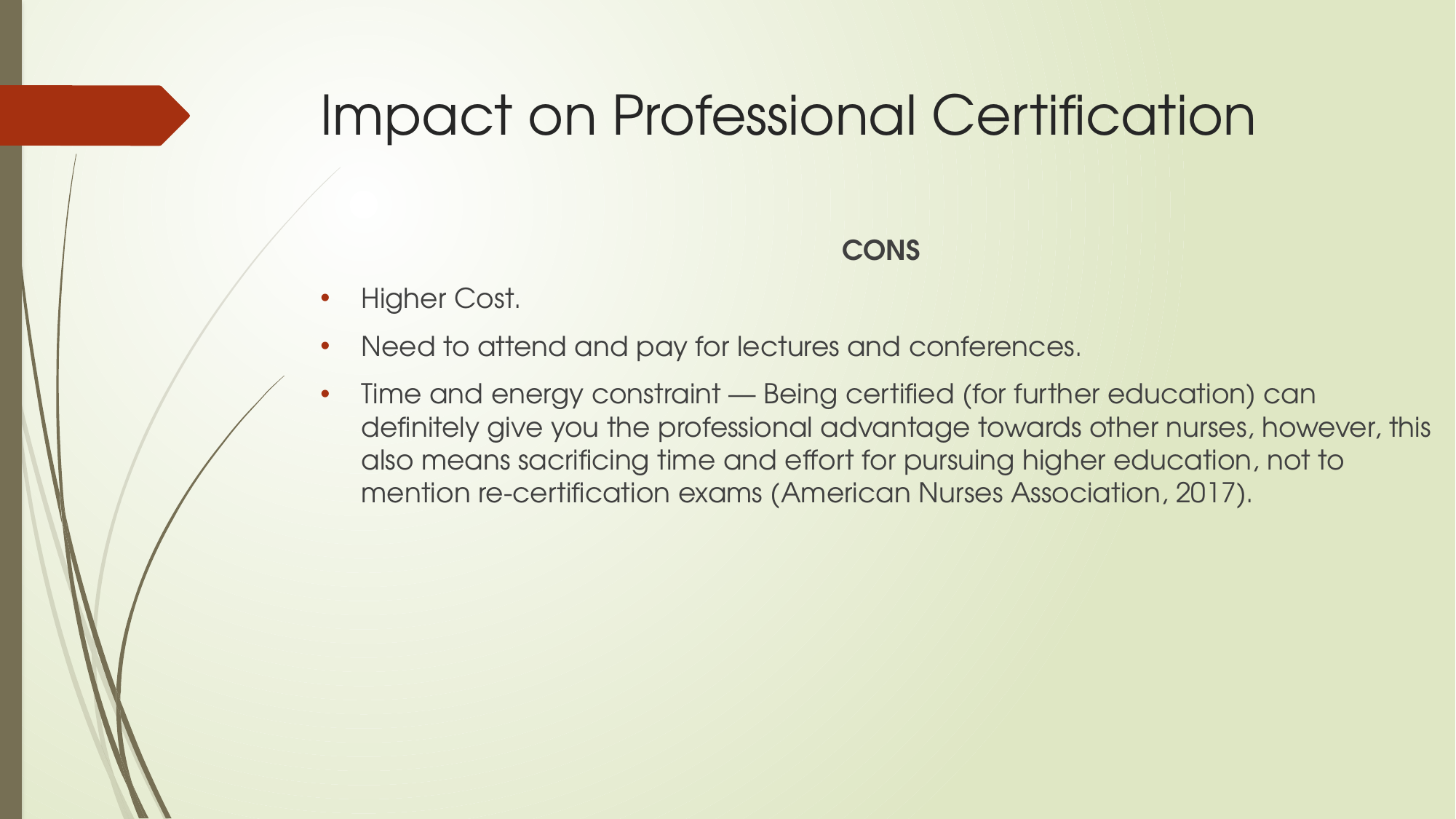

# Impact on Professional Certification
CONS
Higher Cost.
Need to attend and pay for lectures and conferences.
Time and energy constraint — Being certified (for further education) can definitely give you the professional advantage towards other nurses, however, this also means sacrificing time and effort for pursuing higher education, not to mention re-certification exams (American Nurses Association, 2017).